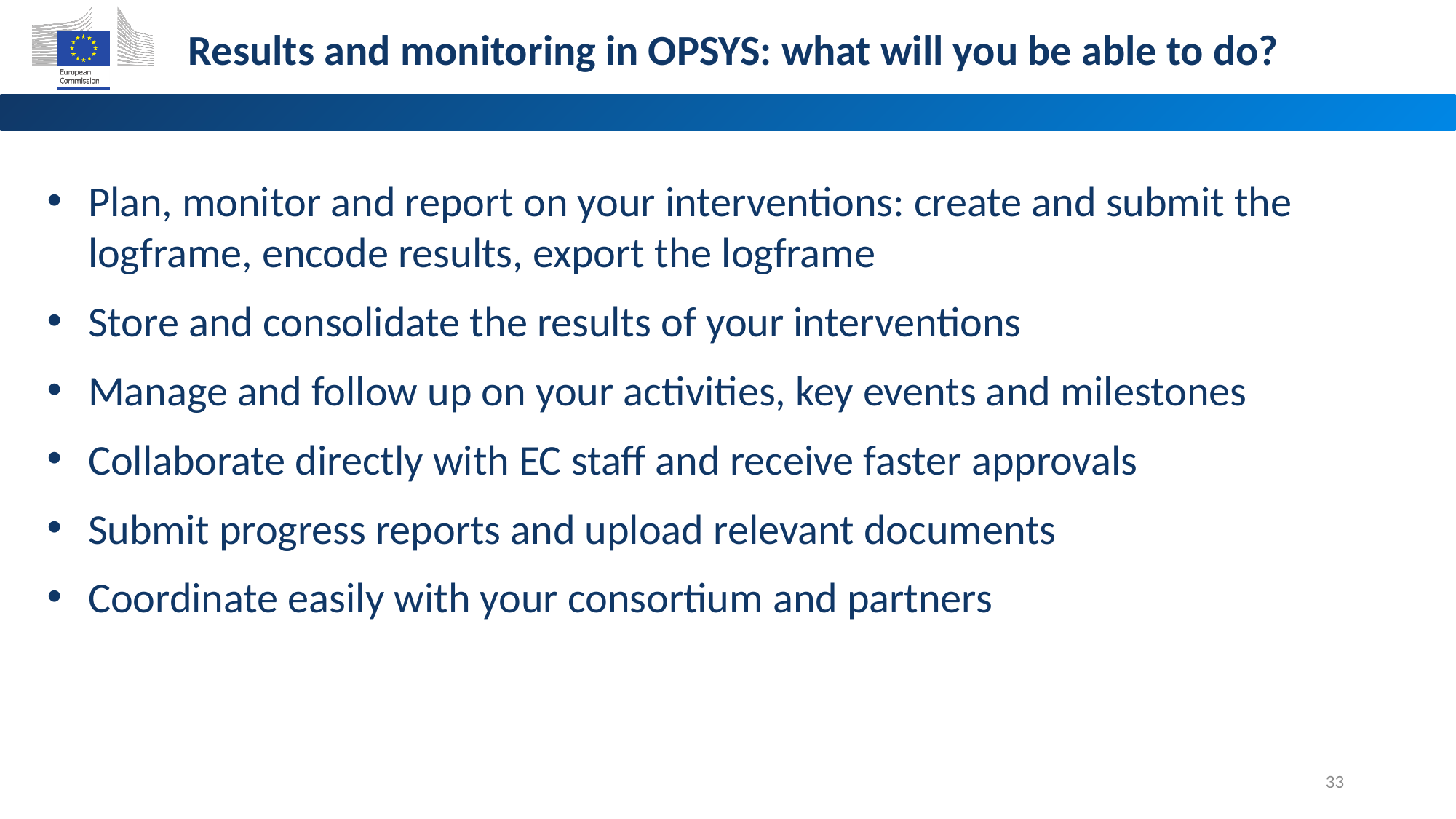

Results and monitoring in OPSYS: what will you be able to do?
Plan, monitor and report on your interventions: create and submit the logframe, encode results, export the logframe
Store and consolidate the results of your interventions
Manage and follow up on your activities, key events and milestones
Collaborate directly with EC staff and receive faster approvals
Submit progress reports and upload relevant documents
Coordinate easily with your consortium and partners
33